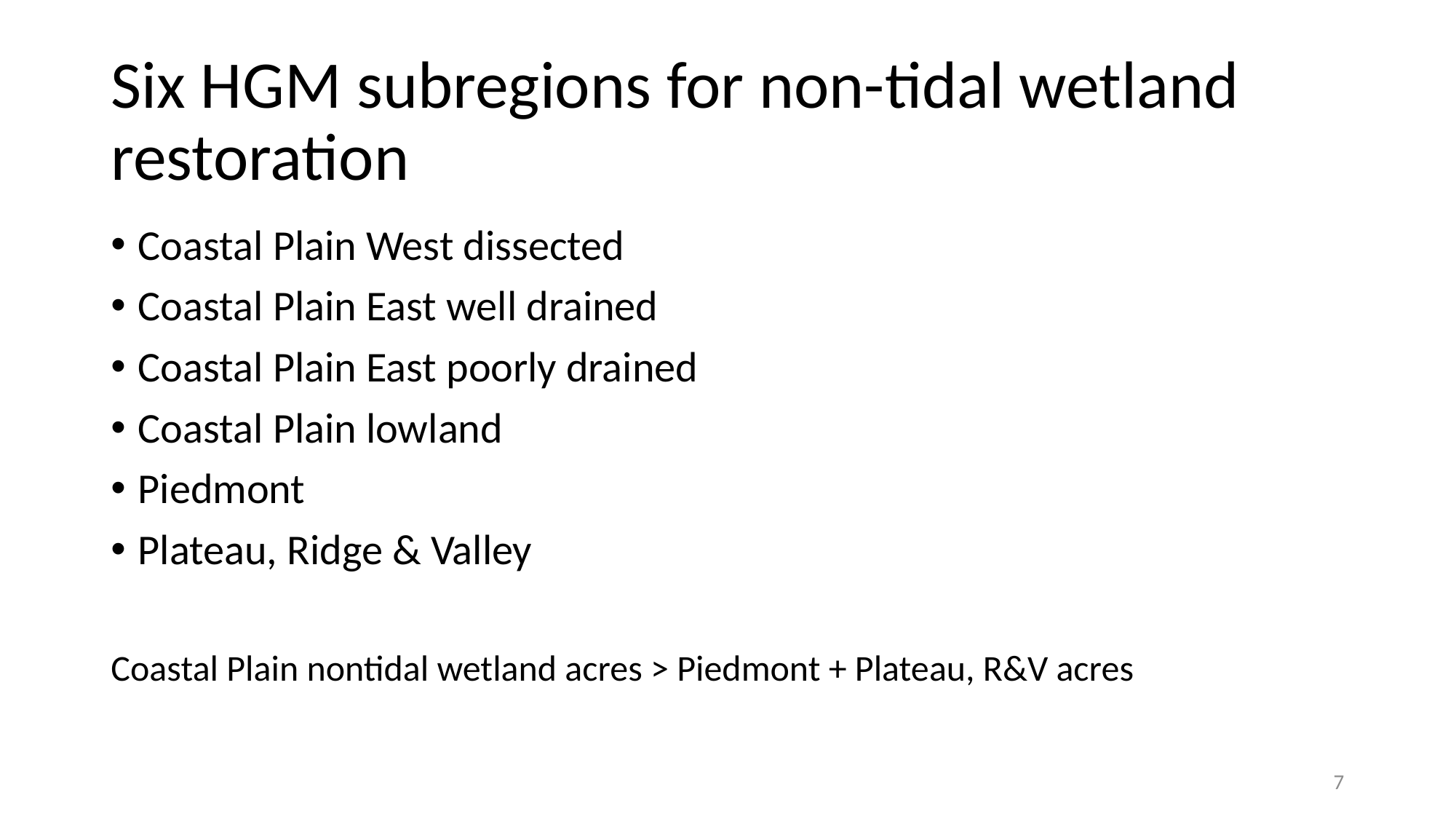

# Six HGM subregions for non-tidal wetland restoration
Coastal Plain West dissected
Coastal Plain East well drained
Coastal Plain East poorly drained
Coastal Plain lowland
Piedmont
Plateau, Ridge & Valley

Coastal Plain nontidal wetland acres > Piedmont + Plateau, R&V acres
7